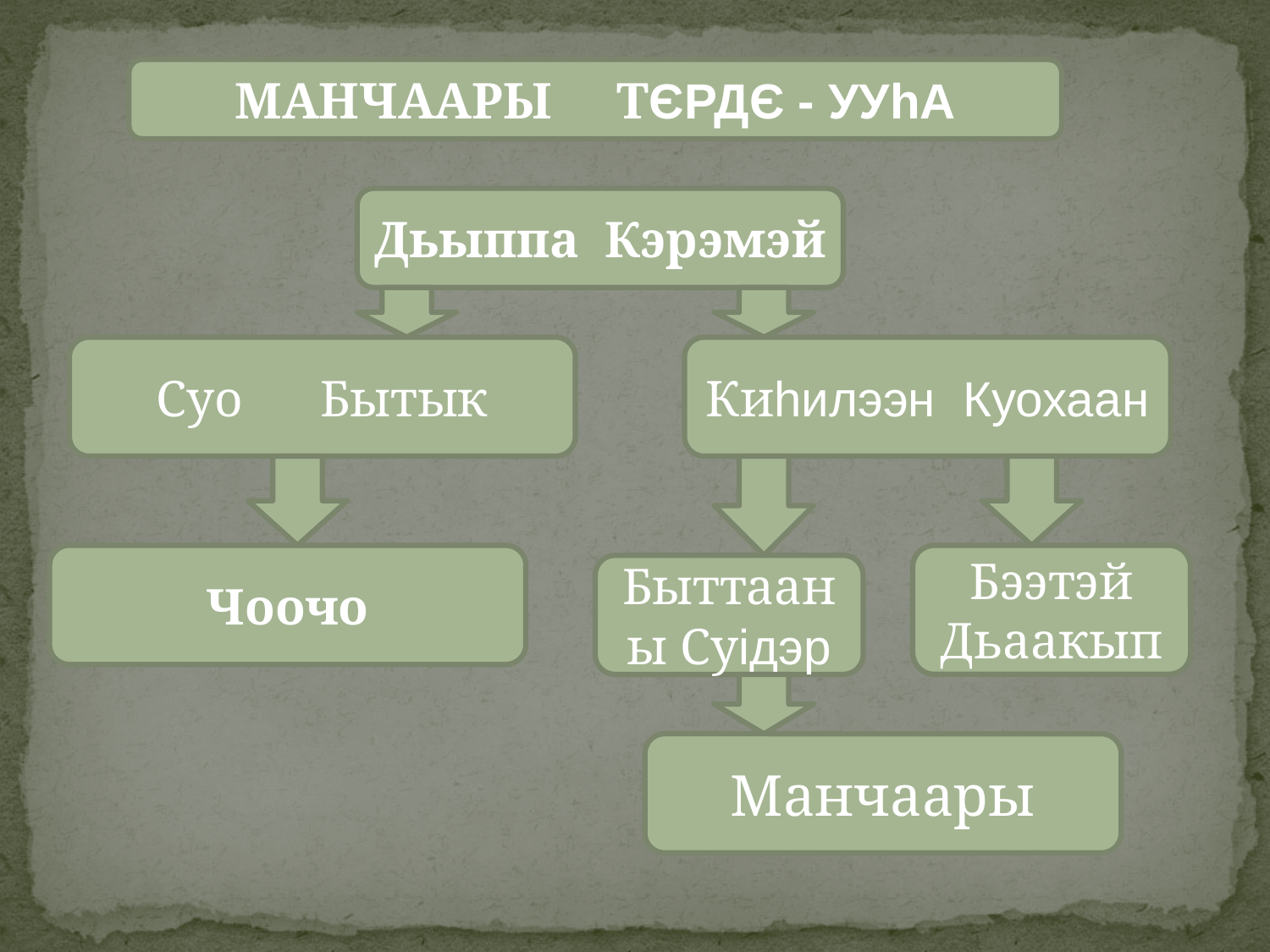

МАНЧААРЫ     ТЄРДЄ - УУһА
Дьыппа  Кэрэмэй

Суо      Бытык
Киһилээн  Куохаан

Чоочо
Бээтэй Дьаакып
Быттааны Суідэр

Манчаары